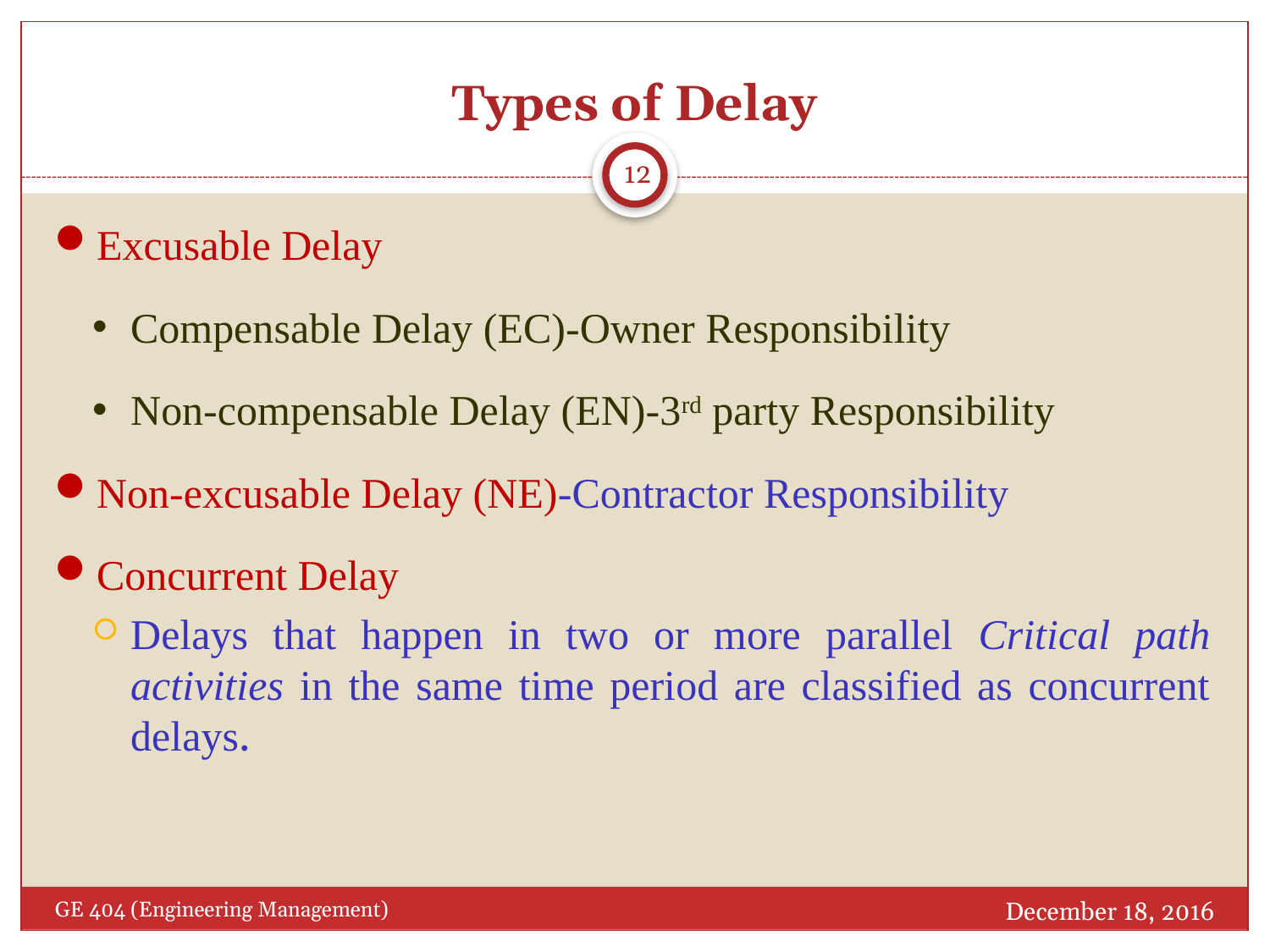

# Types of Delay
12
Excusable Delay
Compensable Delay (EC)-Owner Responsibility
Non-compensable Delay (EN)-3rd party Responsibility
Non-excusable Delay (NE)-Contractor Responsibility
Concurrent Delay
Delays that happen in two or more parallel Critical path activities in the same time period are classified as concurrent delays.

December 18, 2016
GE 404 (Engineering Management)